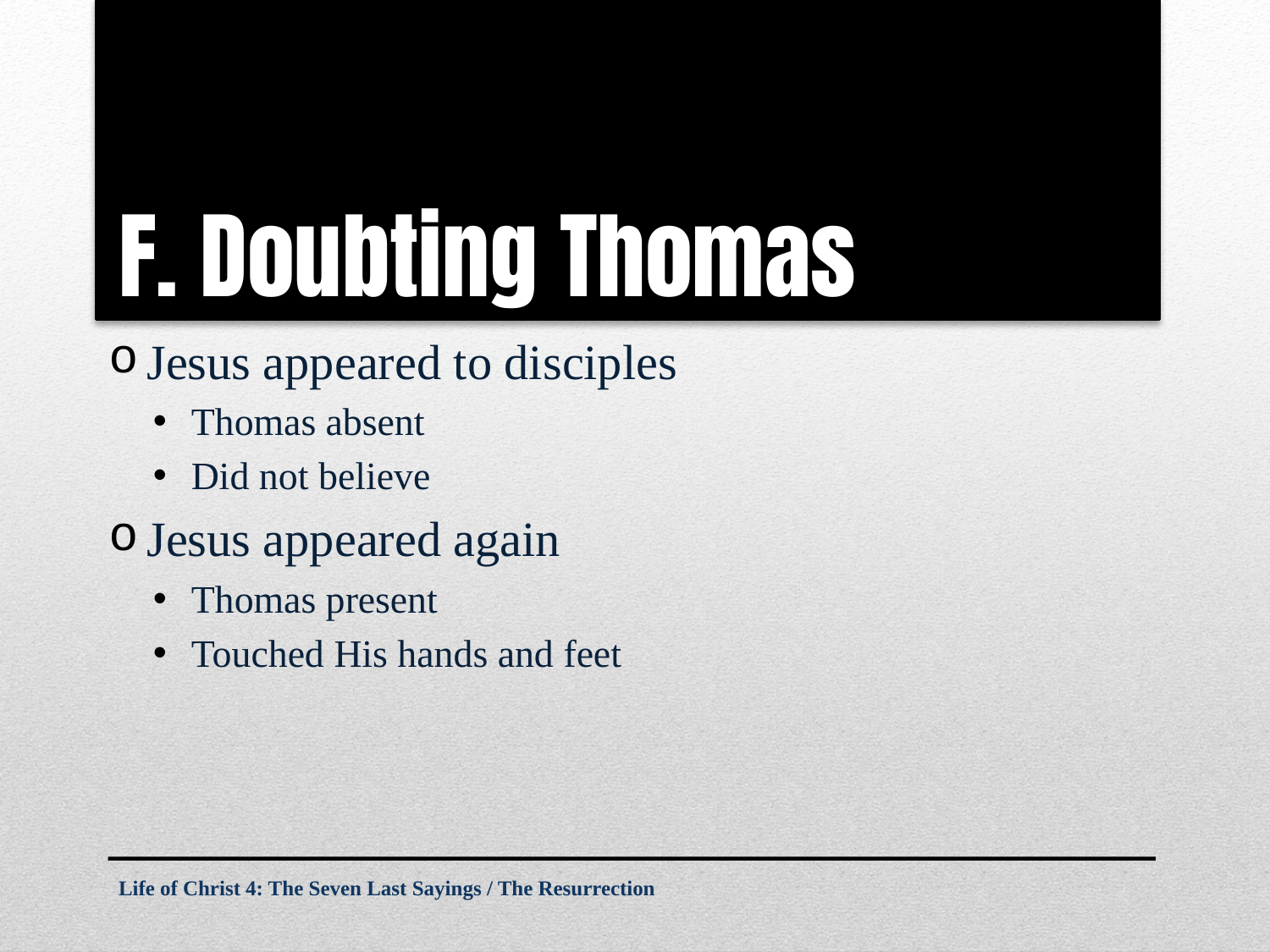

# F. Doubting Thomas
Jesus appeared to disciples
Thomas absent
Did not believe
Jesus appeared again
Thomas present
Touched His hands and feet

Life of Christ 4: The Seven Last Sayings / The Resurrection